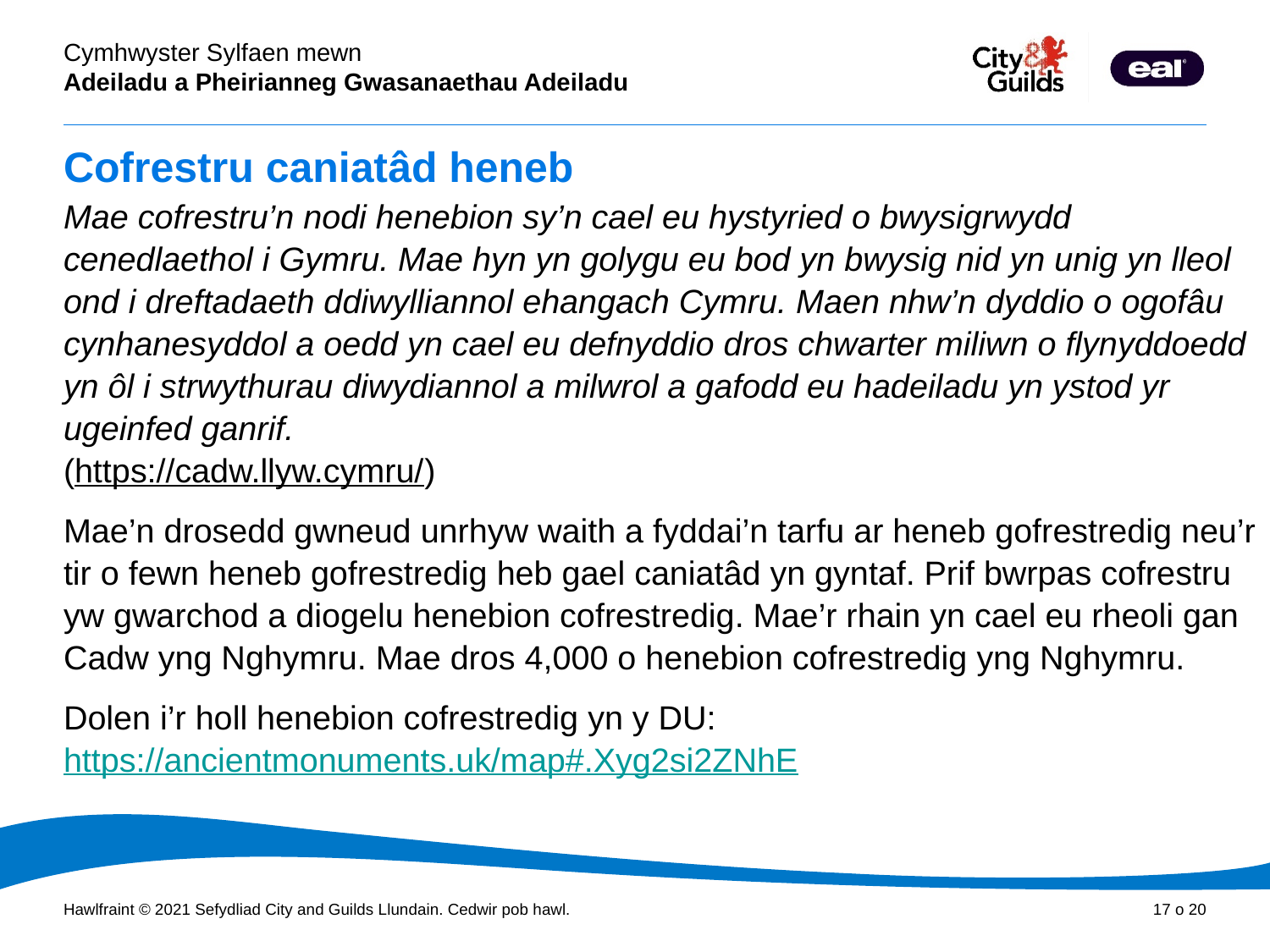

# Cofrestru caniatâd heneb
Mae cofrestru’n nodi henebion sy’n cael eu hystyried o bwysigrwydd cenedlaethol i Gymru. Mae hyn yn golygu eu bod yn bwysig nid yn unig yn lleol ond i dreftadaeth ddiwylliannol ehangach Cymru. Maen nhw’n dyddio o ogofâu cynhanesyddol a oedd yn cael eu defnyddio dros chwarter miliwn o flynyddoedd yn ôl i strwythurau diwydiannol a milwrol a gafodd eu hadeiladu yn ystod yr ugeinfed ganrif. 
(https://cadw.llyw.cymru/)
Mae’n drosedd gwneud unrhyw waith a fyddai’n tarfu ar heneb gofrestredig neu’r tir o fewn heneb gofrestredig heb gael caniatâd yn gyntaf. Prif bwrpas cofrestru yw gwarchod a diogelu henebion cofrestredig. Mae’r rhain yn cael eu rheoli gan Cadw yng Nghymru. Mae dros 4,000 o henebion cofrestredig yng Nghymru.
Dolen i’r holl henebion cofrestredig yn y DU: https://ancientmonuments.uk/map#.Xyg2si2ZNhE